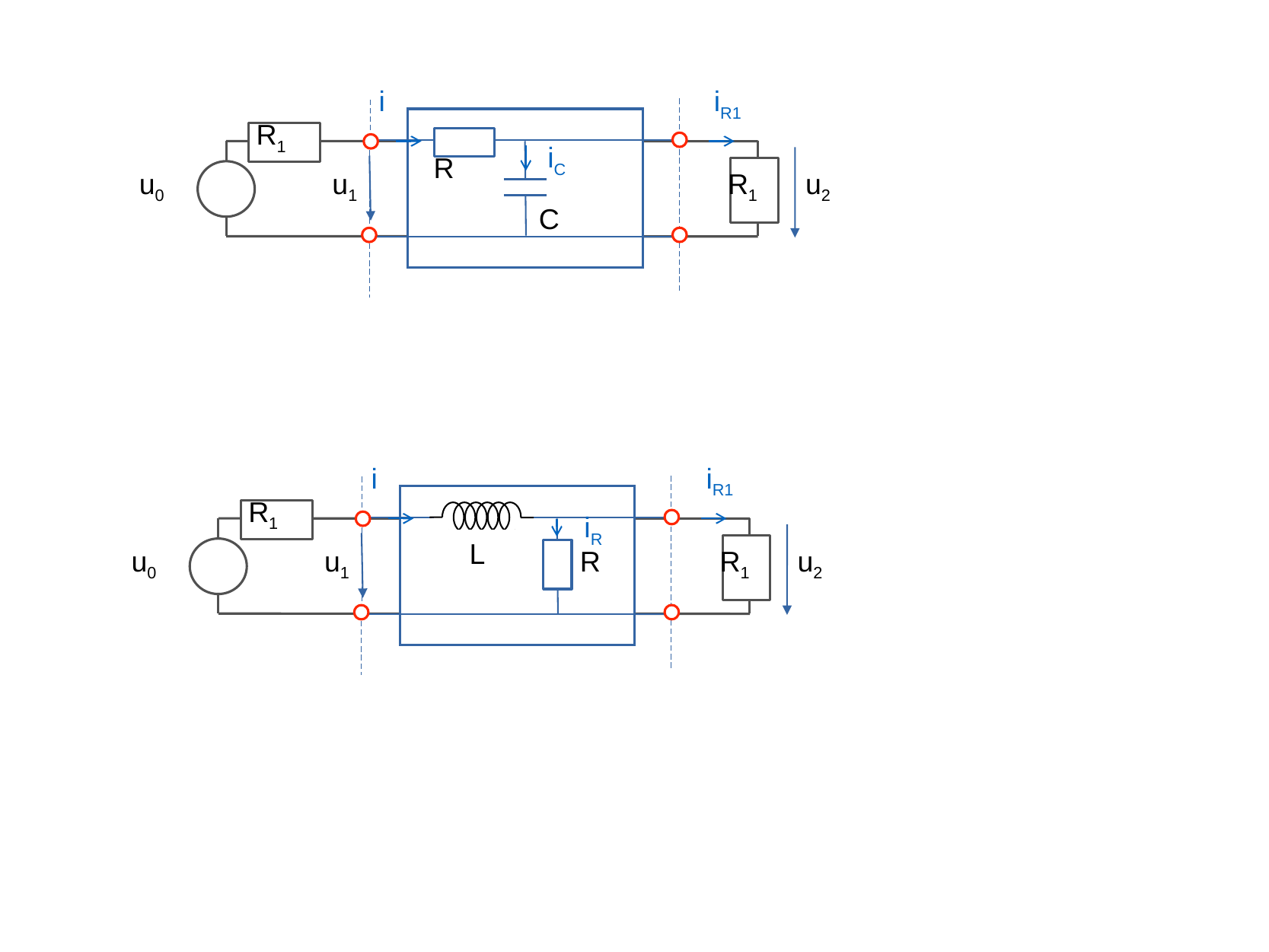

i
iR1

R1

iC

R

R1

u0
u1
u2

C

i
iR1

R1

iR

L

R1

u0
u1
R
u2